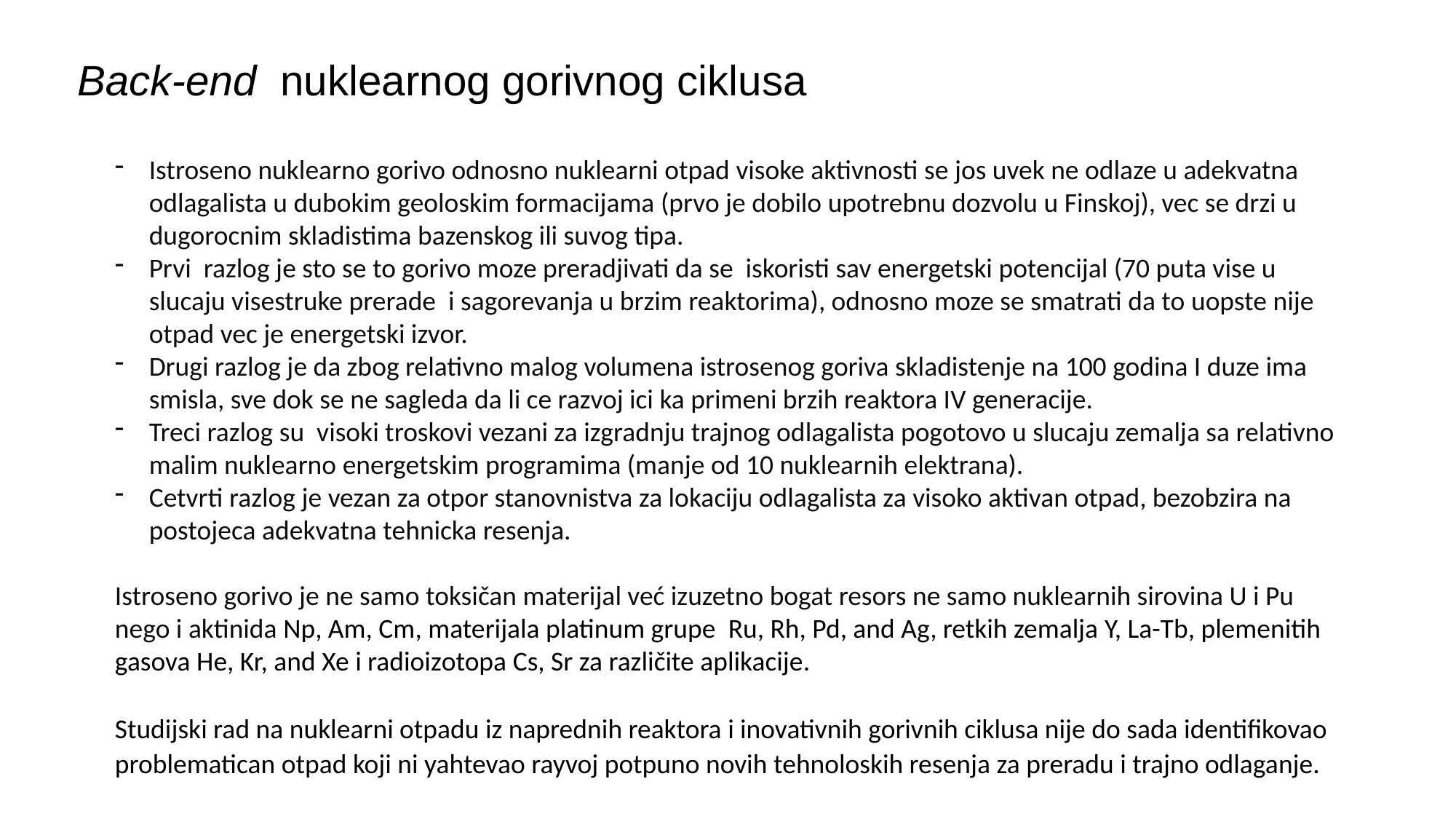

Back-end  nuklearnog gorivnog ciklusa

Istroseno nuklearno gorivo odnosno nuklearni otpad visoke aktivnosti se jos uvek ne odlaze u adekvatna odlagalista u dubokim geoloskim formacijama (prvo je dobilo upotrebnu dozvolu u Finskoj), vec se drzi u dugorocnim skladistima bazenskog ili suvog tipa.
Prvi  razlog je sto se to gorivo moze preradjivati da se  iskoristi sav energetski potencijal (70 puta vise u slucaju visestruke prerade  i sagorevanja u brzim reaktorima), odnosno moze se smatrati da to uopste nije otpad vec je energetski izvor.
Drugi razlog je da zbog relativno malog volumena istrosenog goriva skladistenje na 100 godina I duze ima smisla, sve dok se ne sagleda da li ce razvoj ici ka primeni brzih reaktora IV generacije.
Treci razlog su  visoki troskovi vezani za izgradnju trajnog odlagalista pogotovo u slucaju zemalja sa relativno malim nuklearno energetskim programima (manje od 10 nuklearnih elektrana).
Cetvrti razlog je vezan za otpor stanovnistva za lokaciju odlagalista za visoko aktivan otpad, bezobzira na postojeca adekvatna tehnicka resenja.

Istroseno gorivo je ne samo toksičan materijal već izuzetno bogat resors ne samo nuklearnih sirovina U i Pu nego i aktinida Np, Am, Cm, materijala platinum grupe  Ru, Rh, Pd, and Ag, retkih zemalja Y, La-Tb, plemenitih gasova He, Kr, and Xe i radioizotopa Cs, Sr za različite aplikacije.

Studijski rad na nuklearni otpadu iz naprednih reaktora i inovativnih gorivnih ciklusa nije do sada identifikovao problematican otpad koji ni yahtevao rayvoj potpuno novih tehnoloskih resenja za preradu i trajno odlaganje.